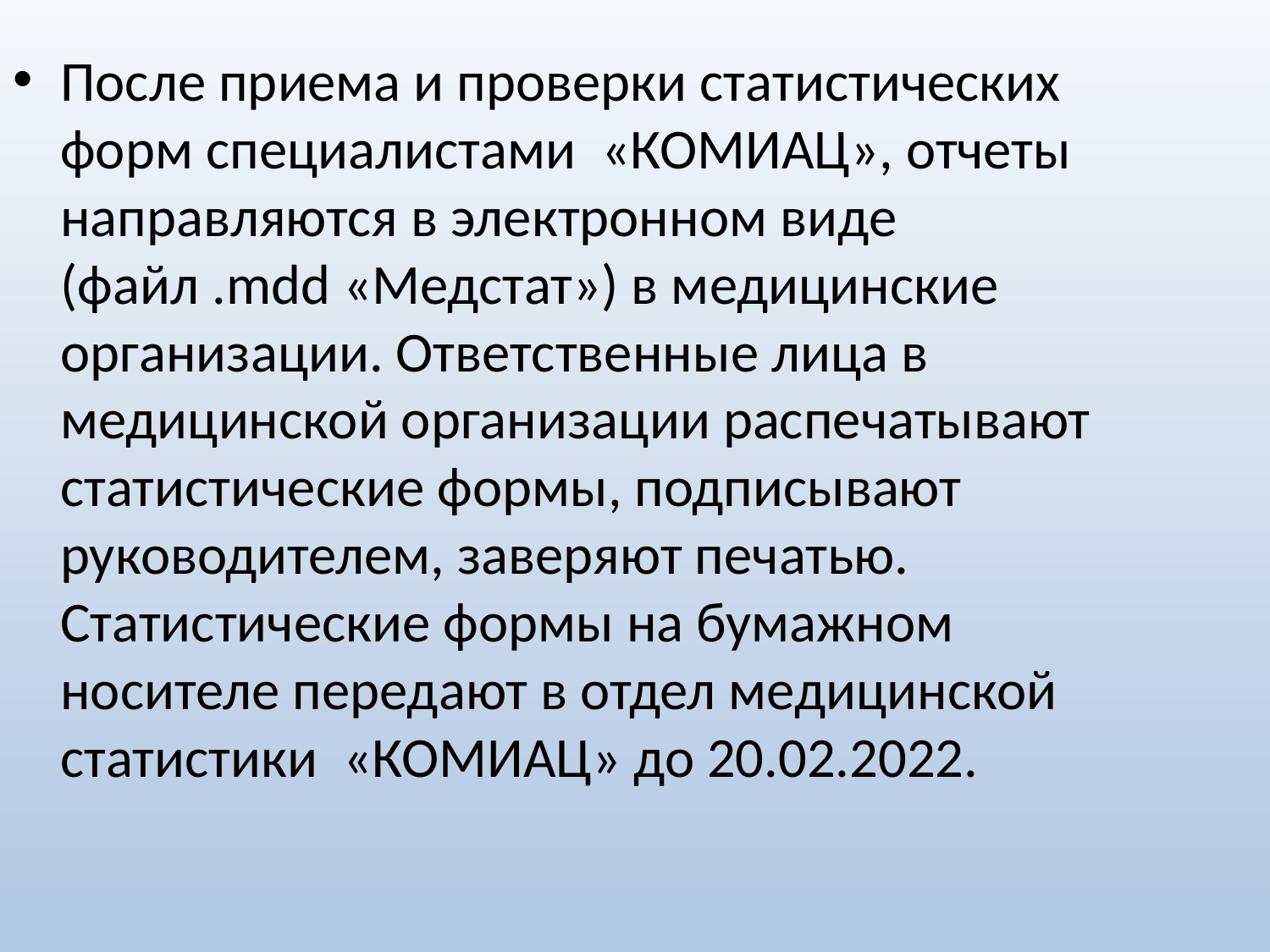

После приема и проверки статистических форм специалистами  «КОМИАЦ», отчеты направляются в электронном виде (файл .mdd «Медстат») в медицинские организации. Ответственные лица в медицинской организации распечатывают статистические формы, подписывают  руководителем, заверяют печатью. Статистические формы на бумажном носителе передают в отдел медицинской статистики  «КОМИАЦ» до 20.02.2022.